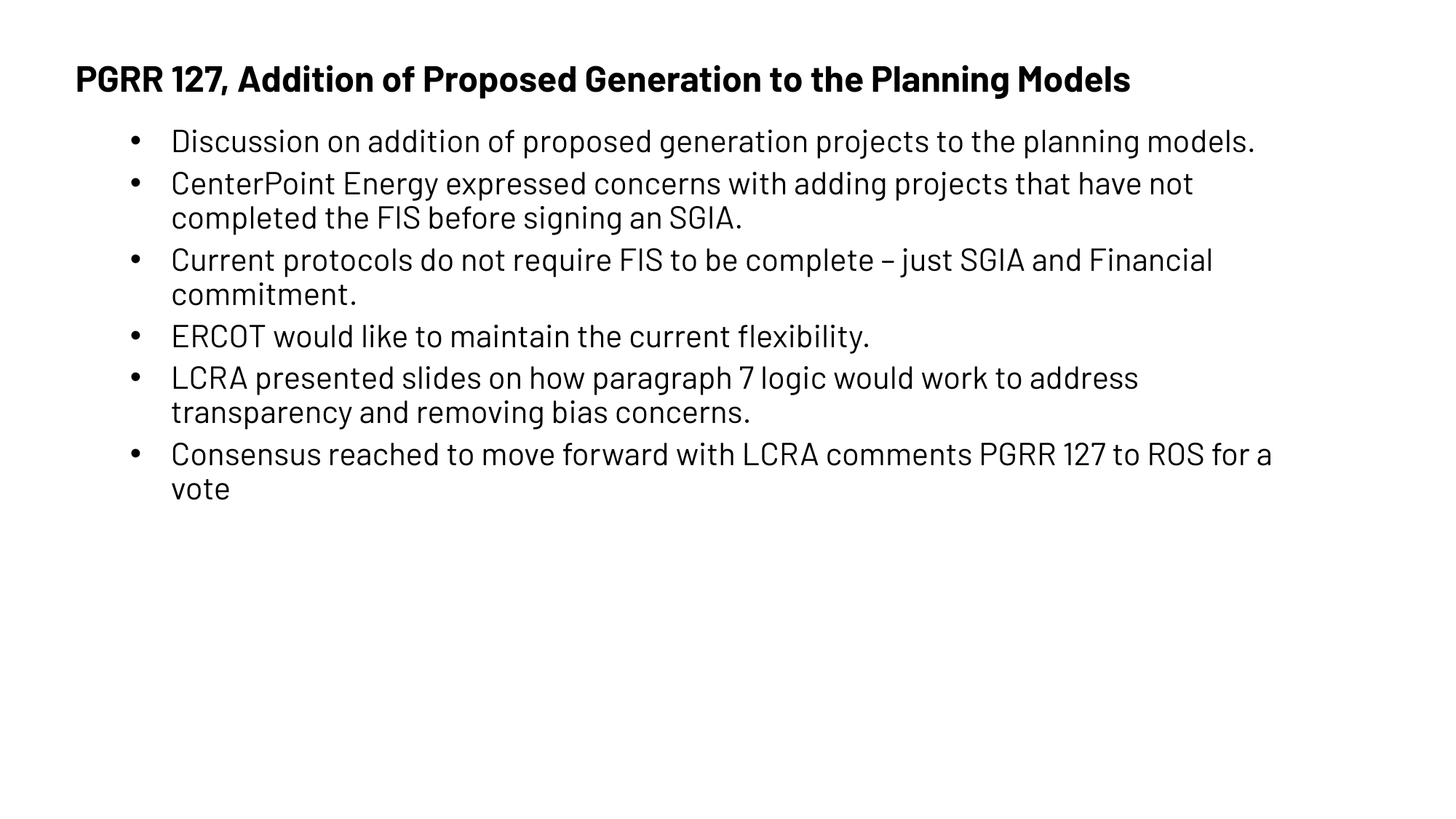

PGRR 127, Addition of Proposed Generation to the Planning Models
Discussion on addition of proposed generation projects to the planning models.
CenterPoint Energy expressed concerns with adding projects that have not completed the FIS before signing an SGIA.
Current protocols do not require FIS to be complete – just SGIA and Financial commitment.
ERCOT would like to maintain the current flexibility.
LCRA presented slides on how paragraph 7 logic would work to address transparency and removing bias concerns.
Consensus reached to move forward with LCRA comments PGRR 127 to ROS for a vote